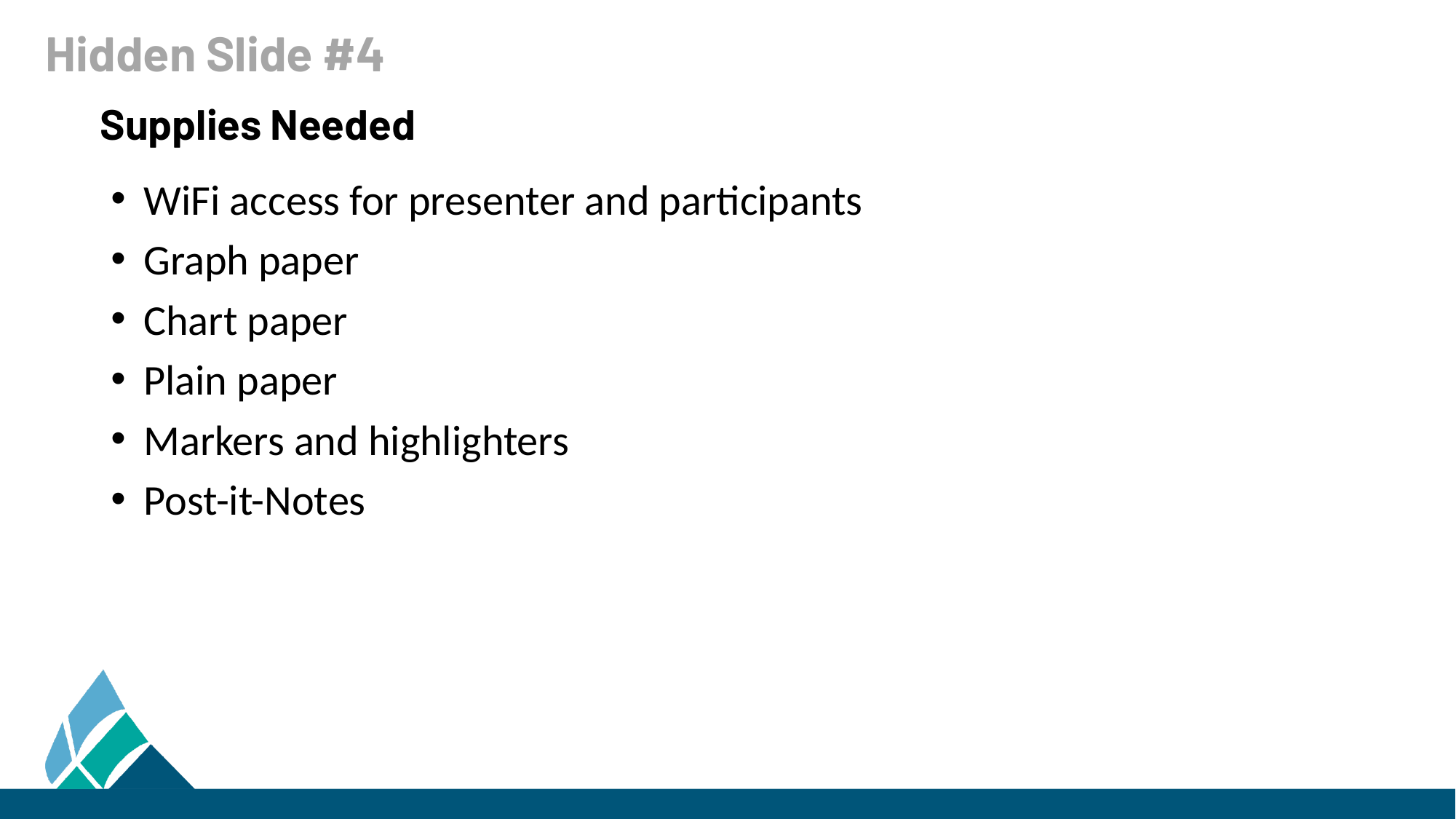

# Hidden Slide #4
Supplies Needed
WiFi access for presenter and participants
Graph paper
Chart paper
Plain paper
Markers and highlighters
Post-it-Notes